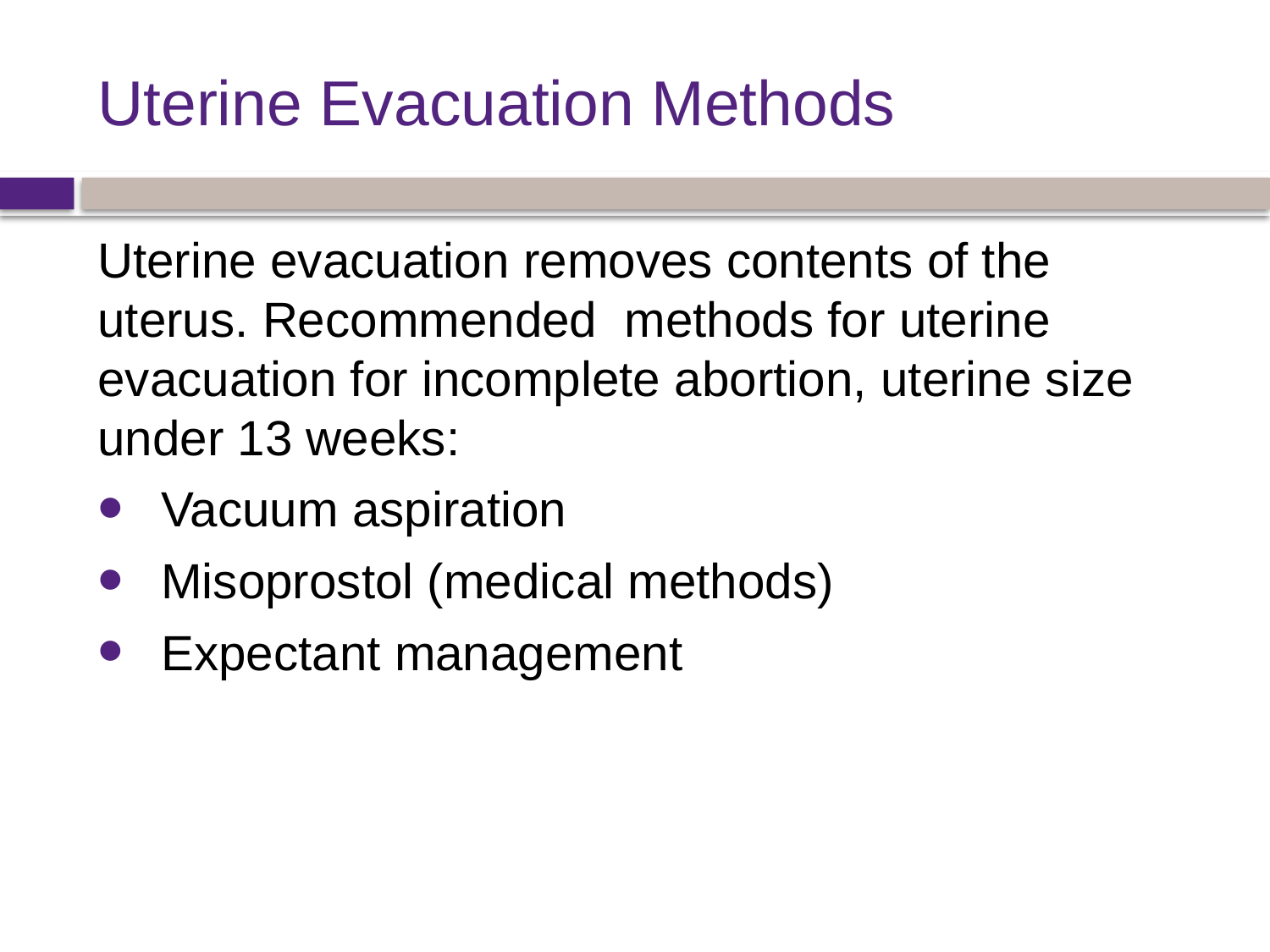

# Uterine Evacuation Methods
Uterine evacuation removes contents of the uterus. Recommended  methods for uterine evacuation for incomplete abortion, uterine size under 13 weeks:
Vacuum aspiration
Misoprostol (medical methods)
Expectant management